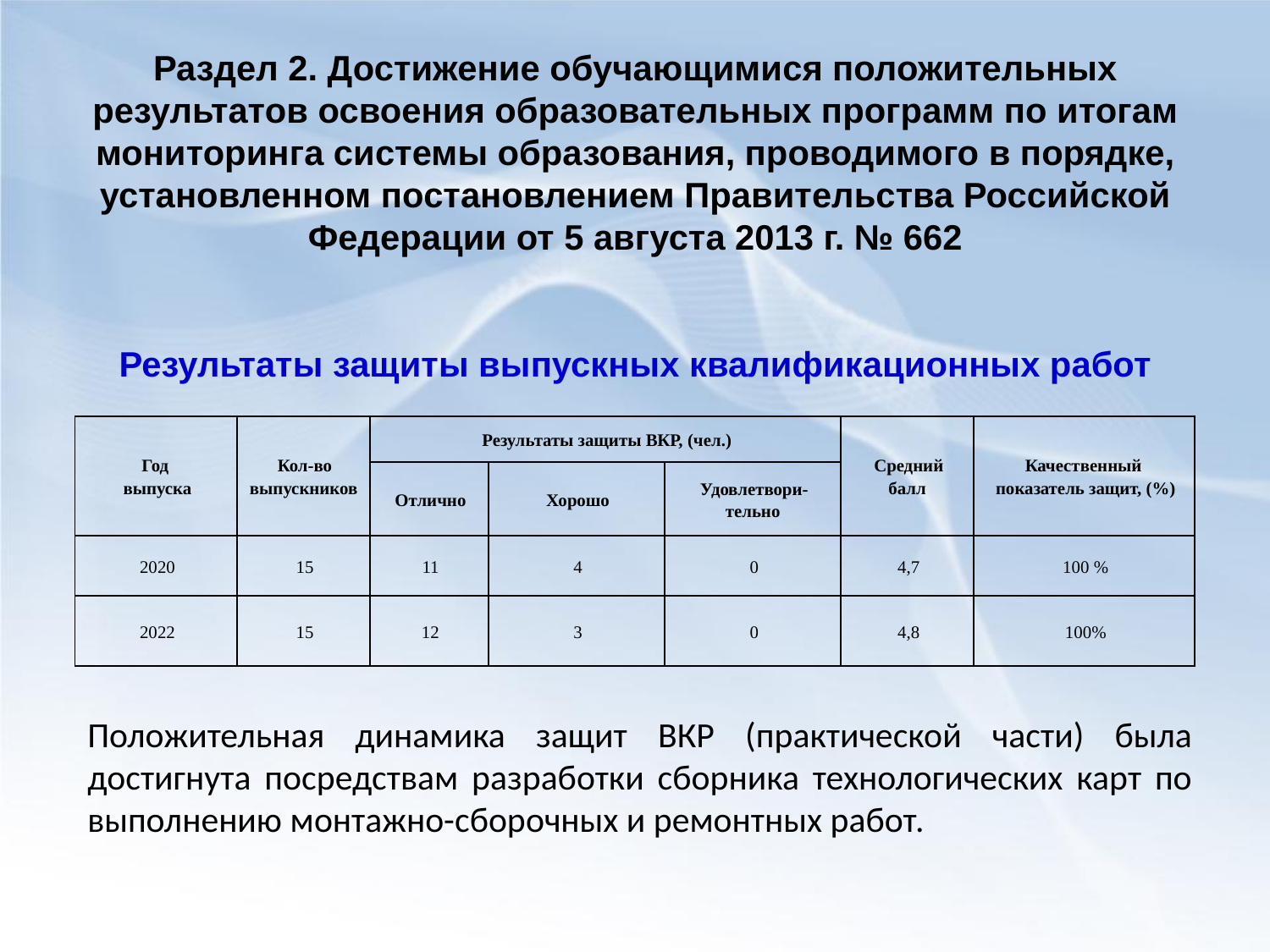

# Раздел 2. Достижение обучающимися положительных результатов освоения образовательных программ по итогам мониторинга системы образования, проводимого в порядке, установленном постановлением Правительства Российской Федерации от 5 августа 2013 г. № 662 Результаты защиты выпускных квалификационных работ
| Год выпуска | Кол-во выпускников | Результаты защиты ВКР, (чел.) |  |  | Средний балл | Качественный показатель защит, (%) |
| --- | --- | --- | --- | --- | --- | --- |
|  |  | Отлично | Хорошо | Удовлетвори-тельно |  |  |
| 2020 | 15 | 11 | 4 | 0 | 4,7 | 100 % |
| 2022 | 15 | 12 | 3 | 0 | 4,8 | 100% |
Положительная динамика защит ВКР (практической части) была достигнута посредствам разработки сборника технологических карт по выполнению монтажно-сборочных и ремонтных работ.